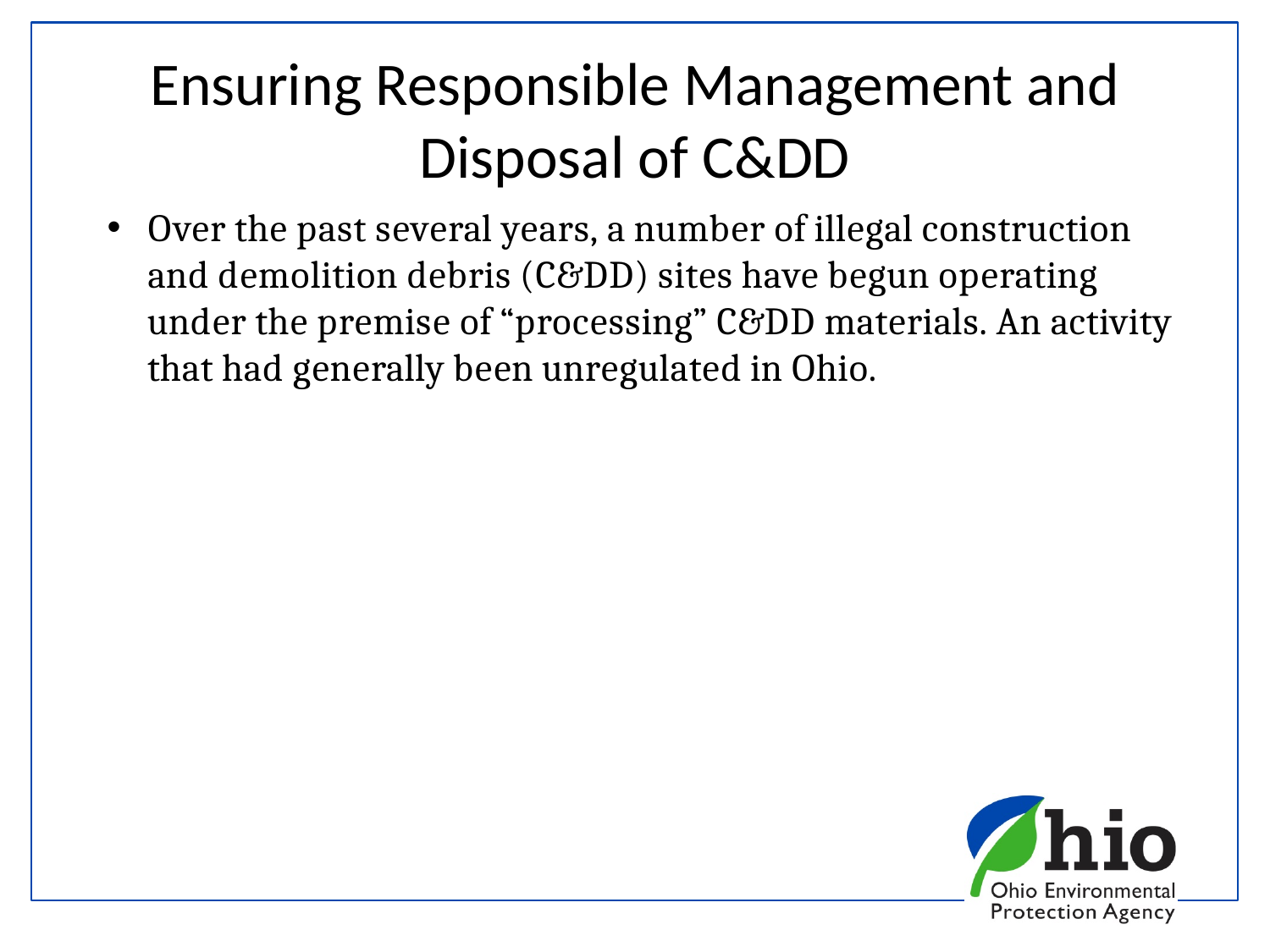

# Ensuring Responsible Management and Disposal of C&DD
Over the past several years, a number of illegal construction and demolition debris (C&DD) sites have begun operating under the premise of “processing” C&DD materials. An activity that had generally been unregulated in Ohio.